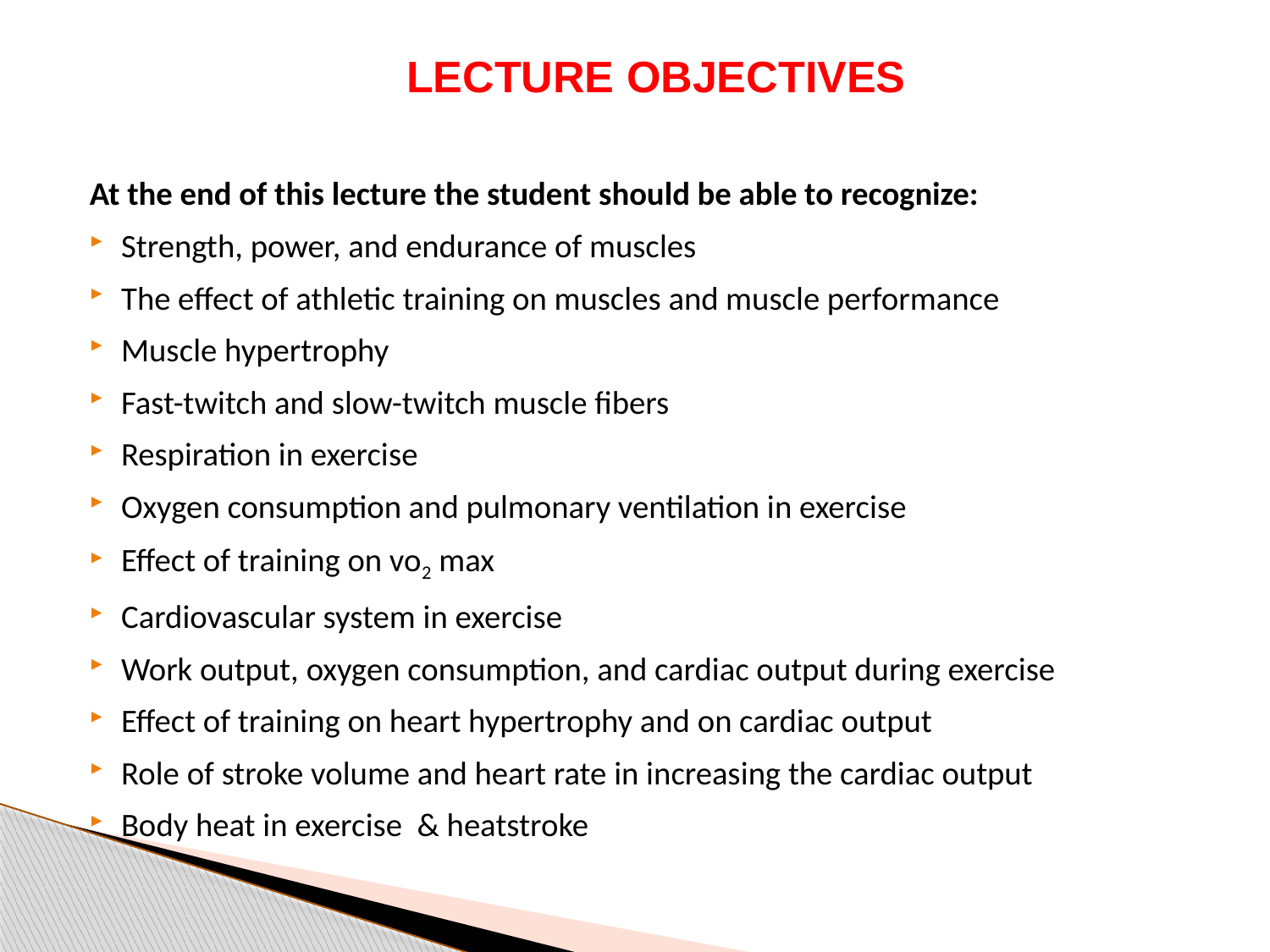

LECTURE OBJECTIVES
At the end of this lecture the student should be able to recognize:
Strength, power, and endurance of muscles
The effect of athletic training on muscles and muscle performance
Muscle hypertrophy
Fast-twitch and slow-twitch muscle fibers
Respiration in exercise
Oxygen consumption and pulmonary ventilation in exercise
Effect of training on vo2 max
Cardiovascular system in exercise
Work output, oxygen consumption, and cardiac output during exercise
Effect of training on heart hypertrophy and on cardiac output
Role of stroke volume and heart rate in increasing the cardiac output
Body heat in exercise  & heatstroke